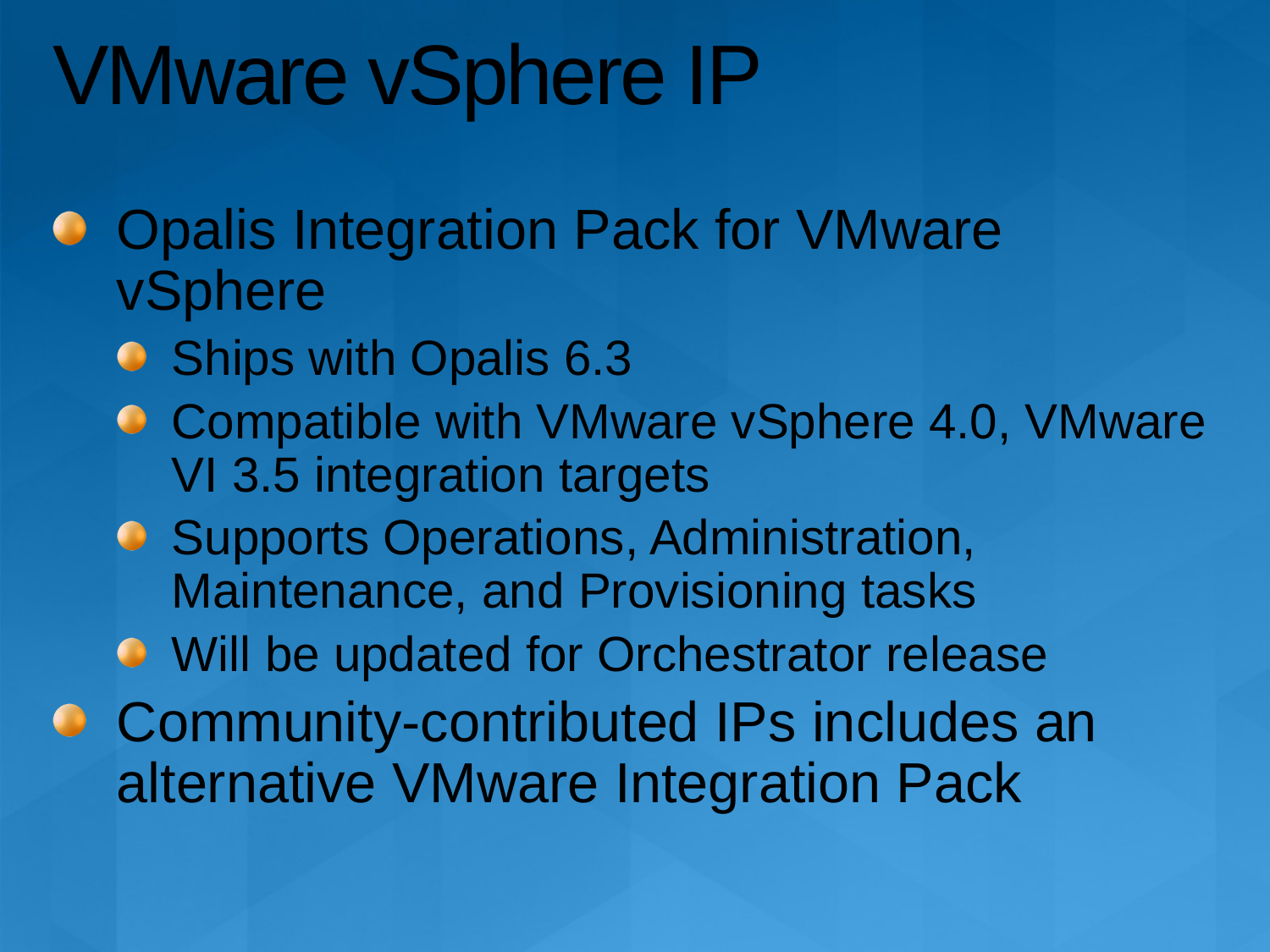

# VMware vSphere IP
Opalis Integration Pack for VMware vSphere
Ships with Opalis 6.3
Compatible with VMware vSphere 4.0, VMware VI 3.5 integration targets
Supports Operations, Administration, Maintenance, and Provisioning tasks
Will be updated for Orchestrator release
Community-contributed IPs includes an alternative VMware Integration Pack